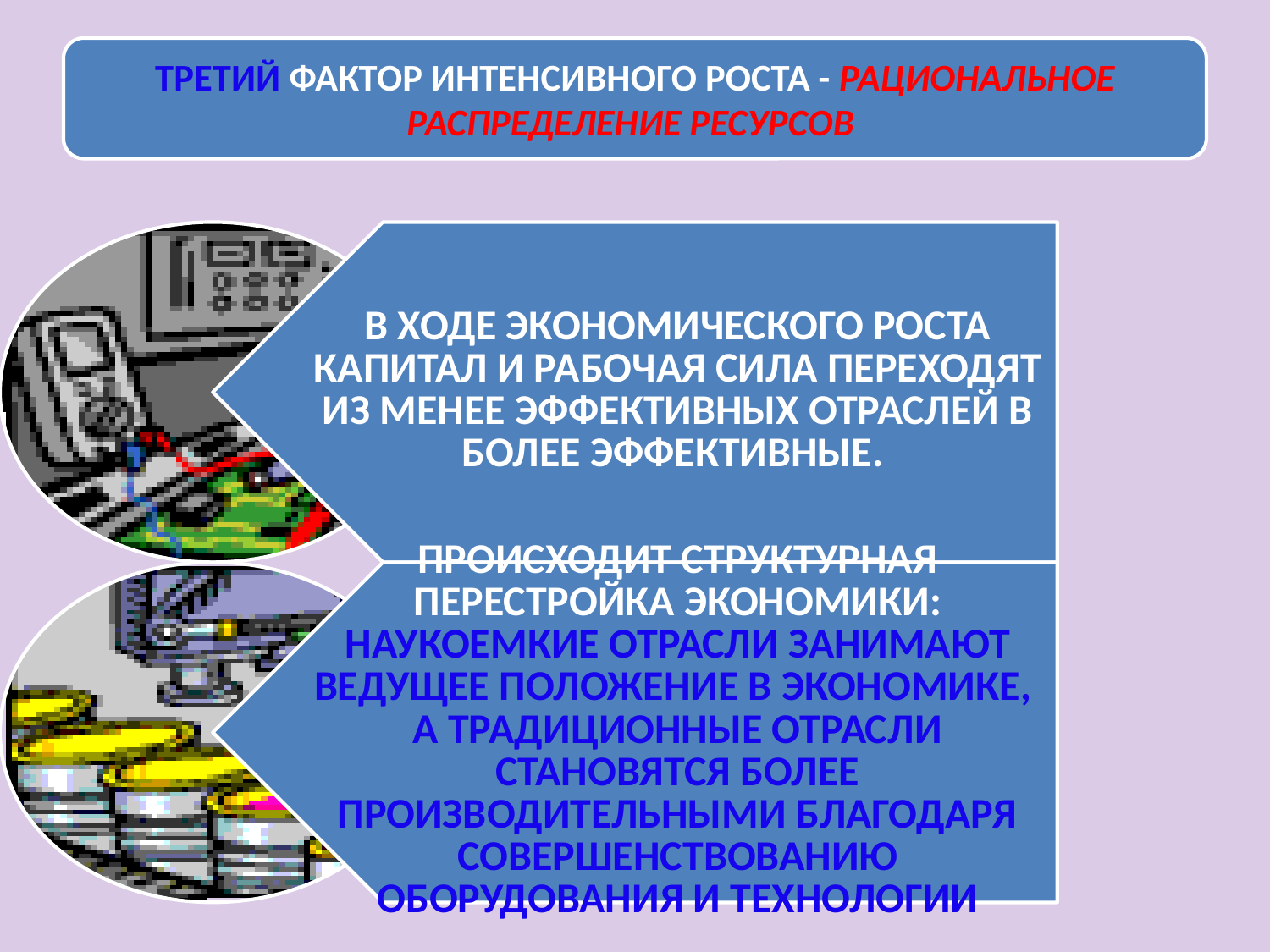

ТРЕТИЙ ФАКТОР ИНТЕНСИВНОГО РОСТА - РАЦИОНАЛЬНОЕ РАСПРЕДЕЛЕНИЕ РЕСУРСОВ
В ХОДЕ ЭКОНОМИЧЕСКОГО РОСТА КАПИТАЛ И РАБОЧАЯ СИЛА ПЕРЕХОДЯТ ИЗ МЕНЕЕ ЭФФЕКТИВНЫХ ОТРАСЛЕЙ В БОЛЕЕ ЭФФЕКТИВНЫЕ.
ПРОИСХОДИТ СТРУКТУРНАЯ ПЕРЕСТРОЙКА ЭКОНОМИКИ: НАУКОЕМКИЕ ОТРАСЛИ ЗАНИМАЮТ ВЕДУЩЕЕ ПОЛОЖЕНИЕ В ЭКОНОМИКЕ,
А ТРАДИЦИОННЫЕ ОТРАСЛИ СТАНОВЯТСЯ БОЛЕЕ ПРОИЗВОДИТЕЛЬНЫМИ БЛАГОДАРЯ СОВЕРШЕНСТВОВАНИЮ ОБОРУДОВАНИЯ И ТЕХНОЛОГИИ